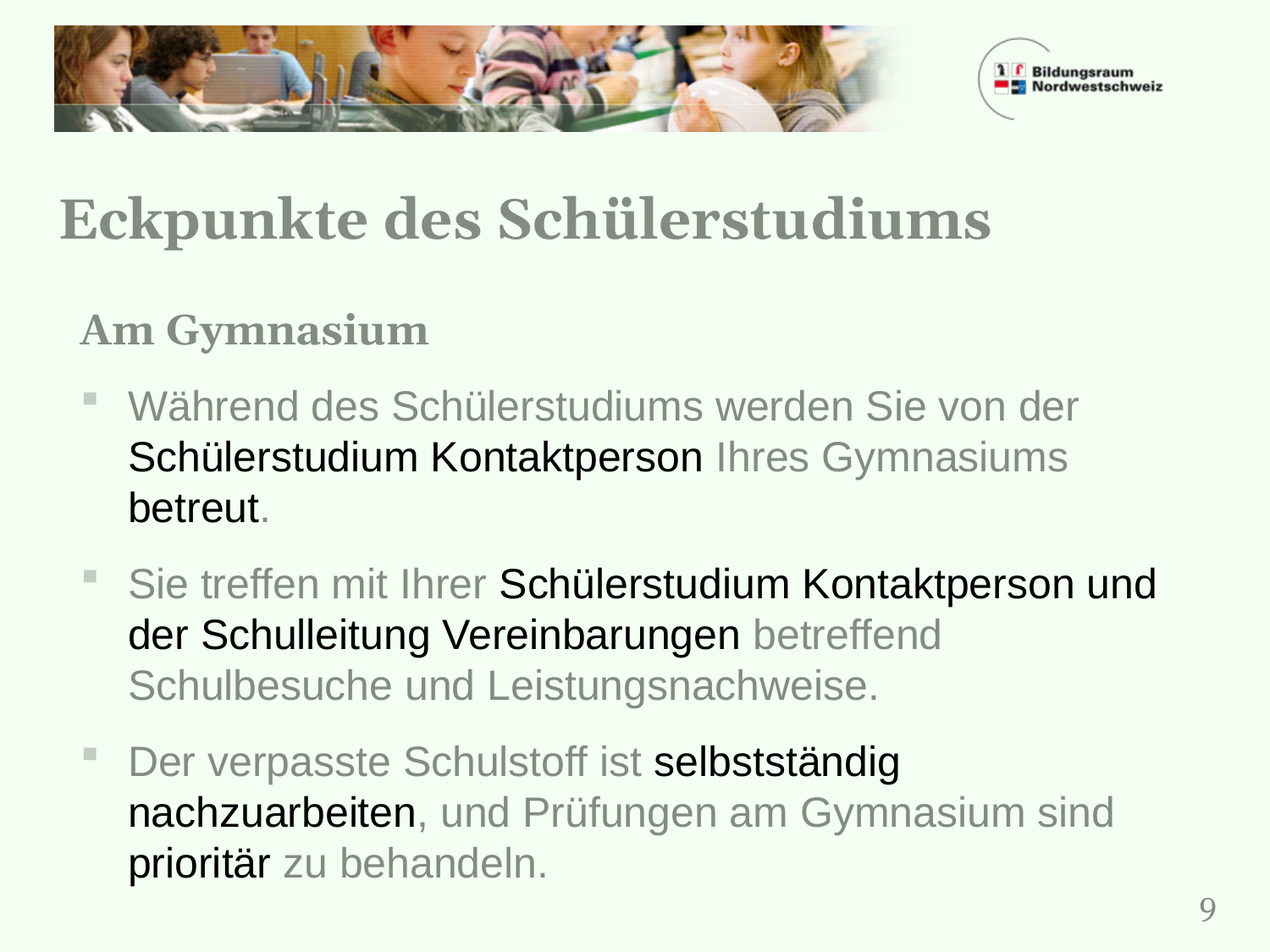

# Eckpunkte des Schülerstudiums
Am Gymnasium
Während des Schülerstudiums werden Sie von der Schülerstudium Kontaktperson Ihres Gymnasiums betreut.
Sie treffen mit Ihrer Schülerstudium Kontaktperson und der Schulleitung Vereinbarungen betreffend Schulbesuche und Leistungsnachweise.
Der verpasste Schulstoff ist selbstständig nachzuarbeiten, und Prüfungen am Gymnasium sind prioritär zu behandeln.

9